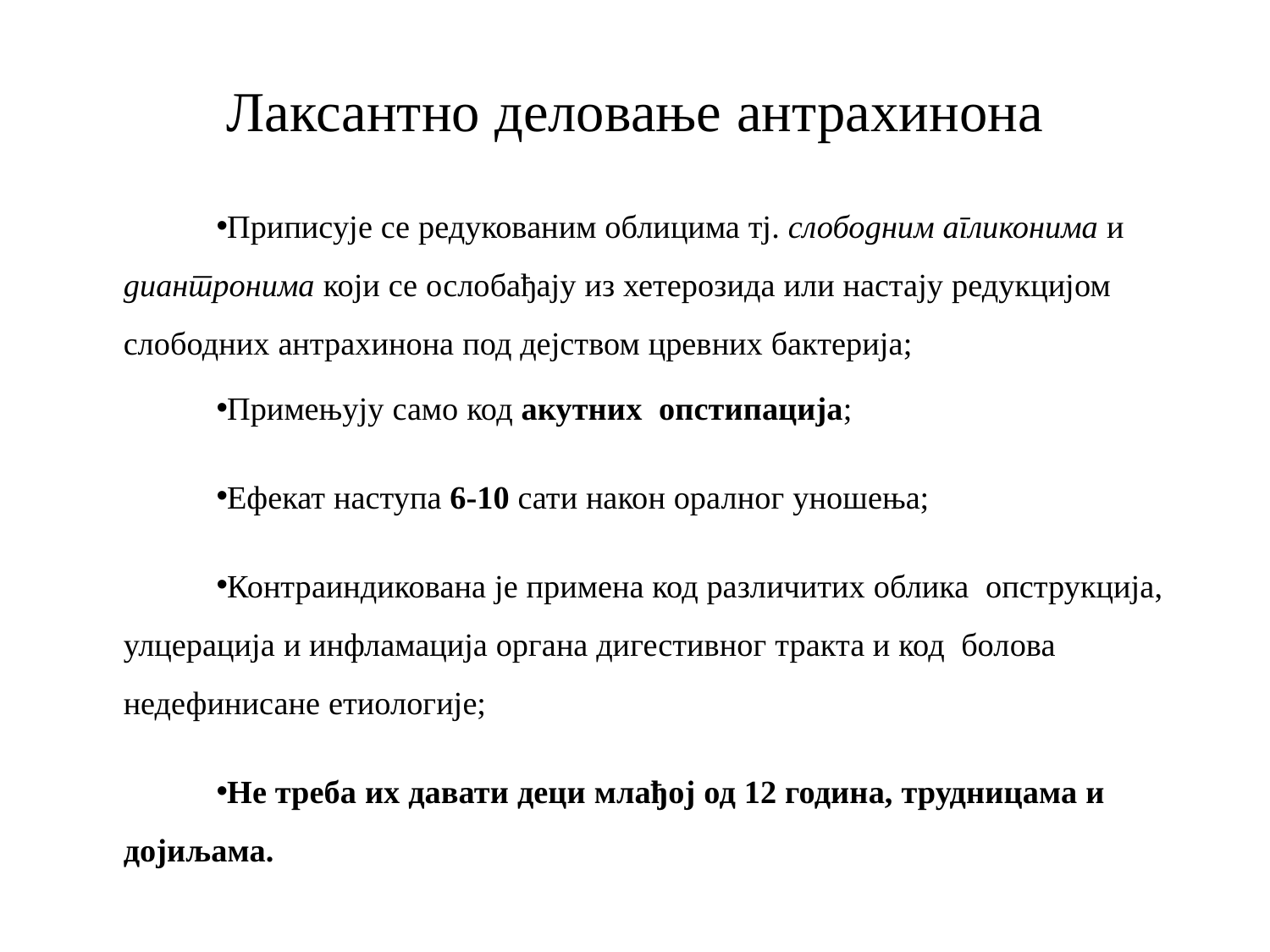

# Лаксантно деловање антрахинона
Приписује се редукованим облицима тј. слободним агликонима и диантронима који се ослобађају из хетерозида или настају редукцијом слободних антрахинона под дејством цревних бактерија;
Примењују само код акутних  опстипација;
Ефекат наступа 6-10 сати након оралног уношења;
Контраиндикована је примена код различитих облика  опструкција, улцерација и инфламација органа дигестивног тракта и код  болова недефинисане етиологије;
Не треба их давати деци млађој од 12 година, трудницама и  дојиљама.